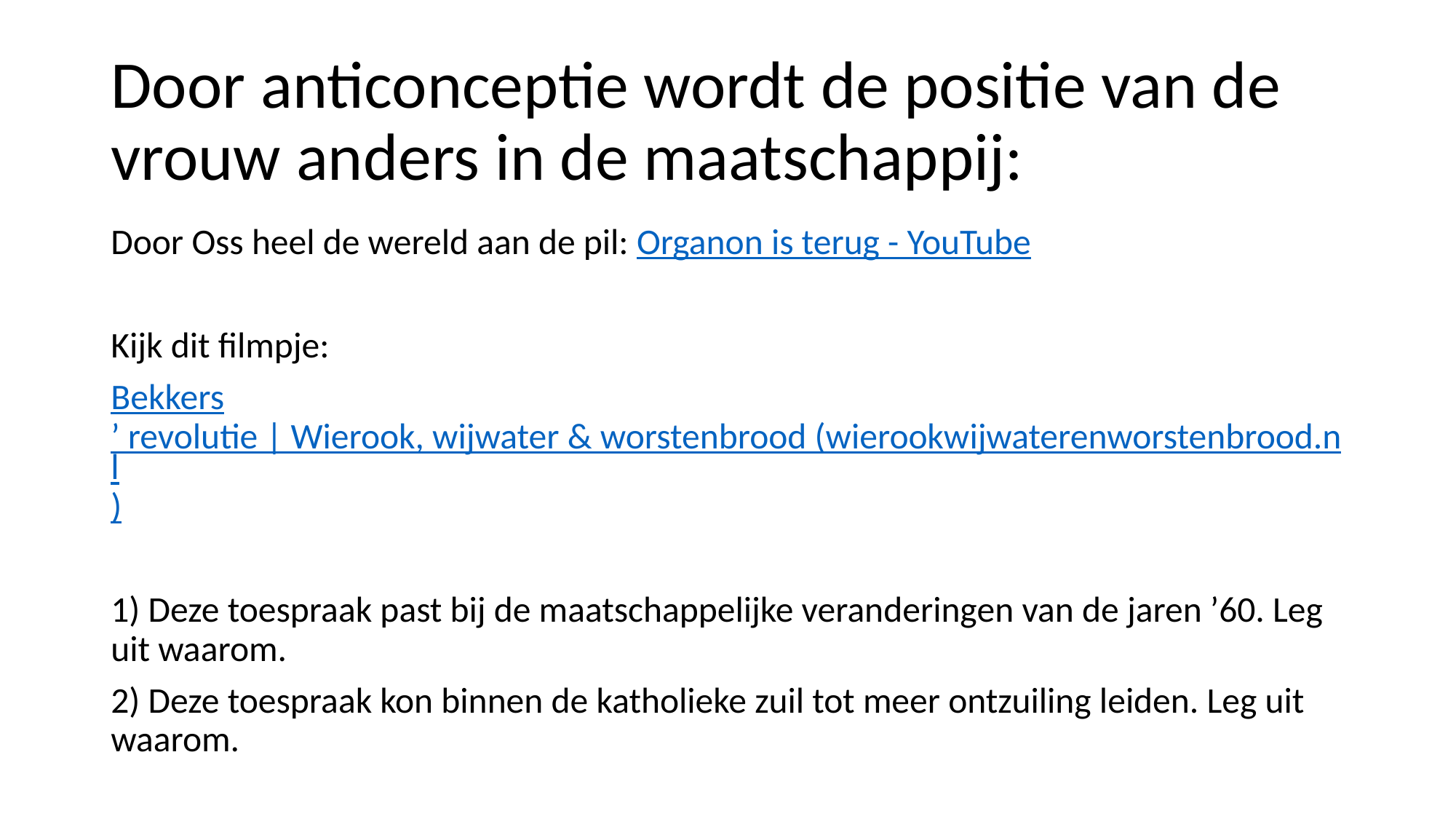

# Door anticonceptie wordt de positie van de vrouw anders in de maatschappij:
Door Oss heel de wereld aan de pil: Organon is terug - YouTube

Kijk dit filmpje:
Bekkers’ revolutie | Wierook, wijwater & worstenbrood (wierookwijwaterenworstenbrood.nl)

1) Deze toespraak past bij de maatschappelijke veranderingen van de jaren ’60. Leg uit waarom.
2) Deze toespraak kon binnen de katholieke zuil tot meer ontzuiling leiden. Leg uit waarom.